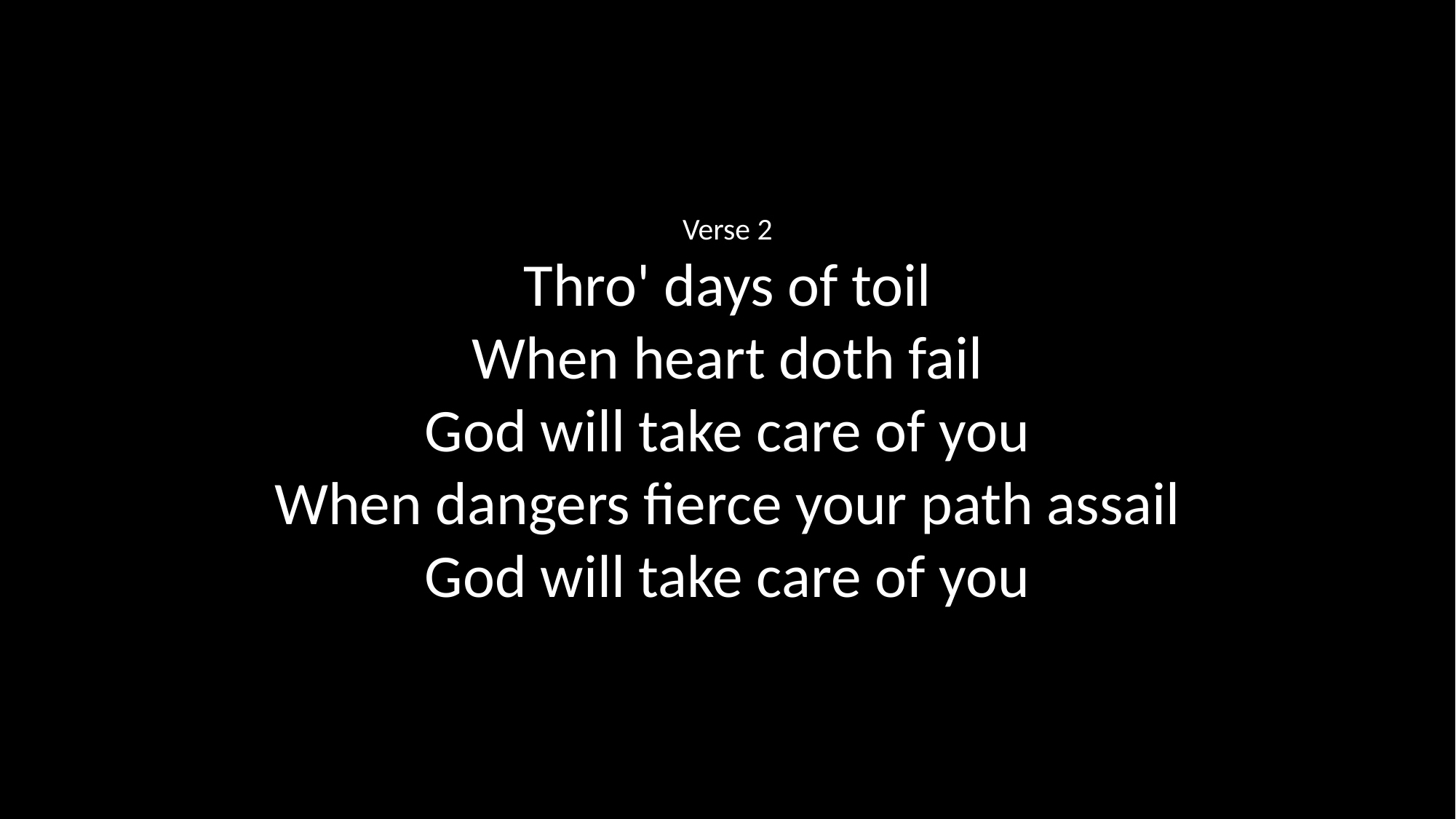

Verse 2
Thro' days of toil
When heart doth fail
God will take care of you
When dangers fierce your path assail
God will take care of you